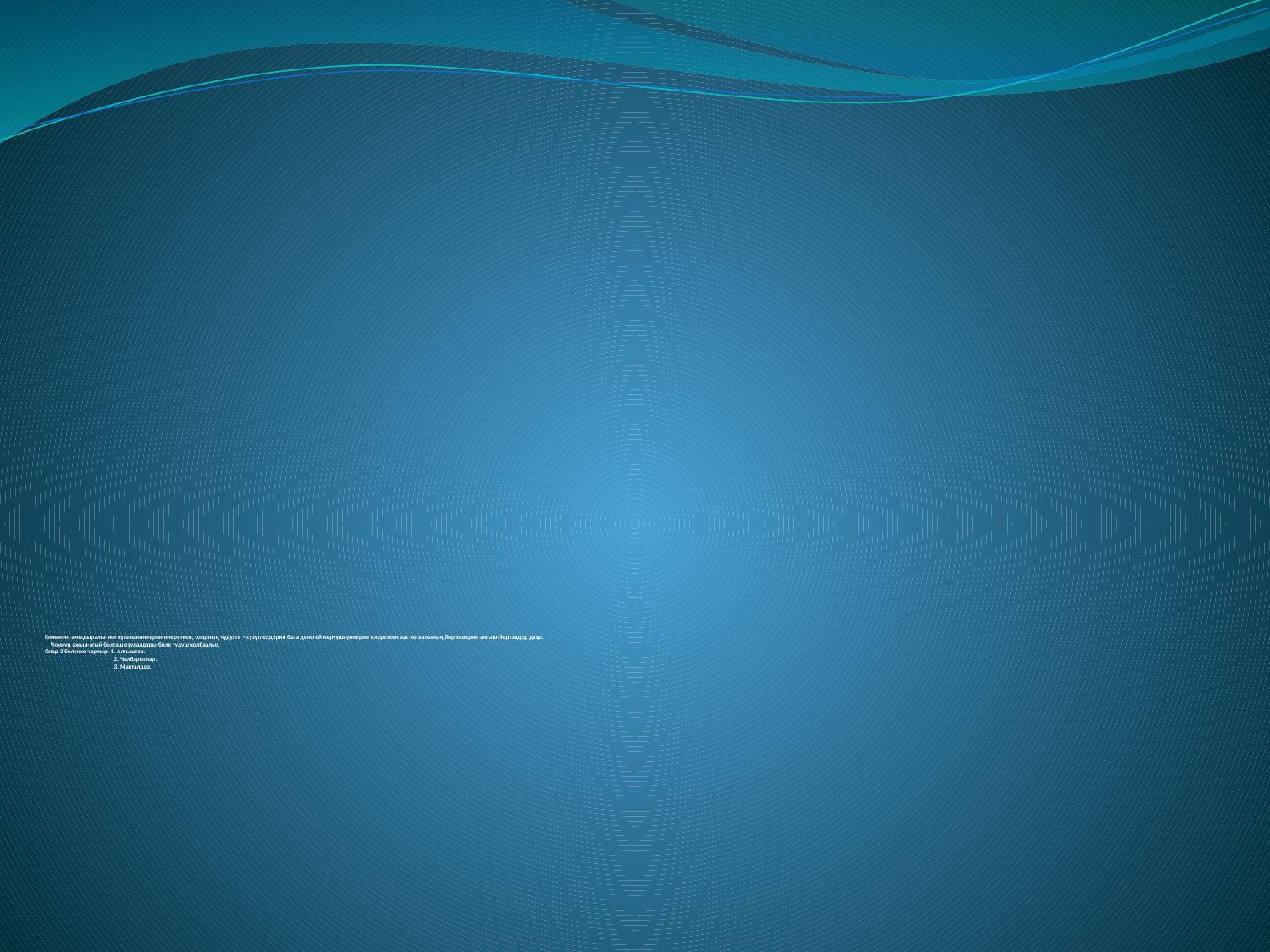

# Кижиниң амыдыралга эки күзээшкиннерни илереткен, оларның чүдүлге – сүзүглелдерин база делегей көрүүшкүннерин илереткен аас чогаалының бир хевирин алгыш-йөрээлдер дээр. Чоннуң ажыл-агый болгаш езулалдары-биле тудуш холбаалыг. Олар 3 бөлүкке чарлыр: 1. Алгыштар. 2. Чалбарыглар. 3. Макталдар.